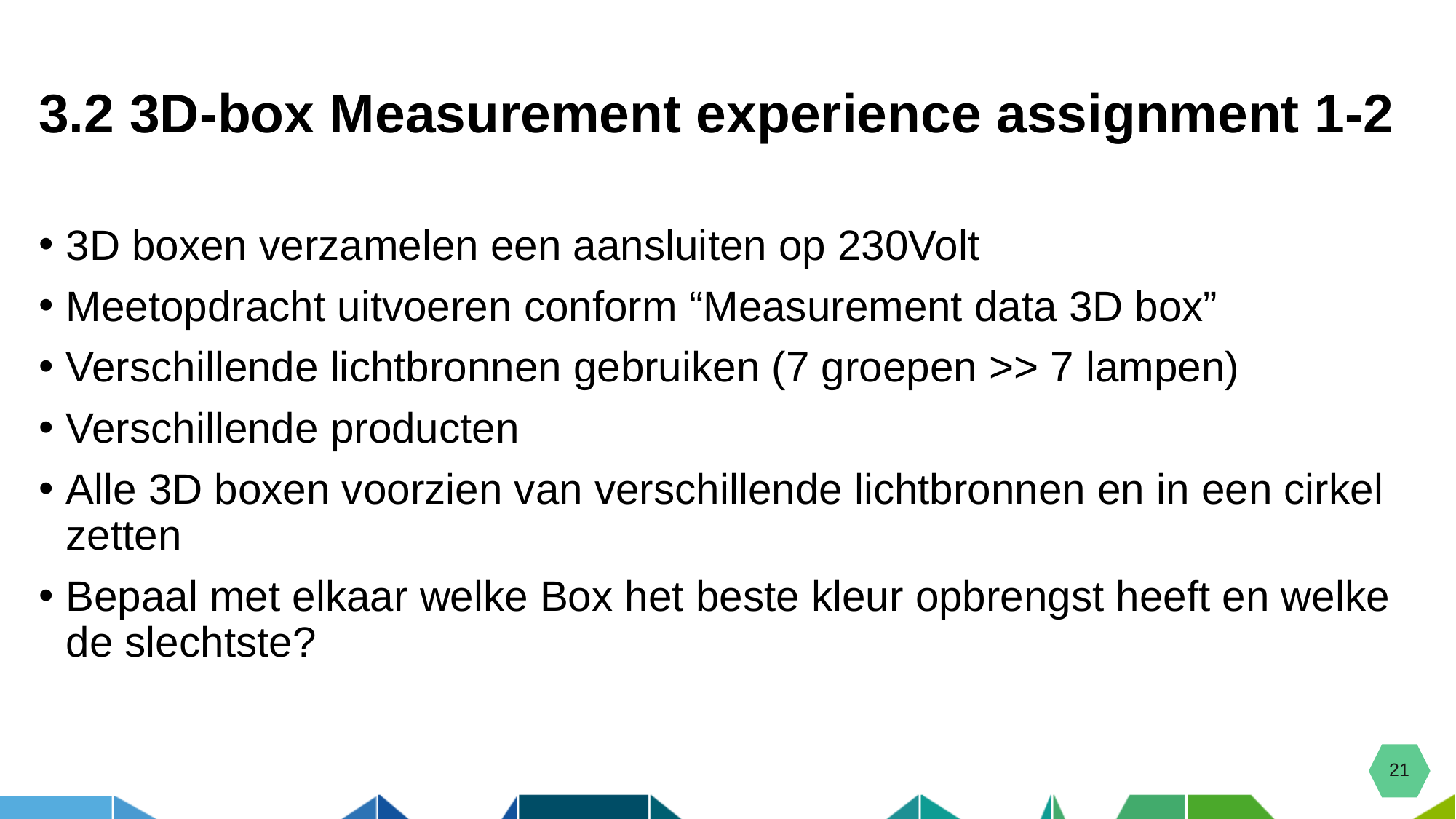

# 3.2 3D-box Measurement experience assignment 1-2
3D boxen verzamelen een aansluiten op 230Volt
Meetopdracht uitvoeren conform “Measurement data 3D box”
Verschillende lichtbronnen gebruiken (7 groepen >> 7 lampen)
Verschillende producten
Alle 3D boxen voorzien van verschillende lichtbronnen en in een cirkel zetten
Bepaal met elkaar welke Box het beste kleur opbrengst heeft en welke de slechtste?

21